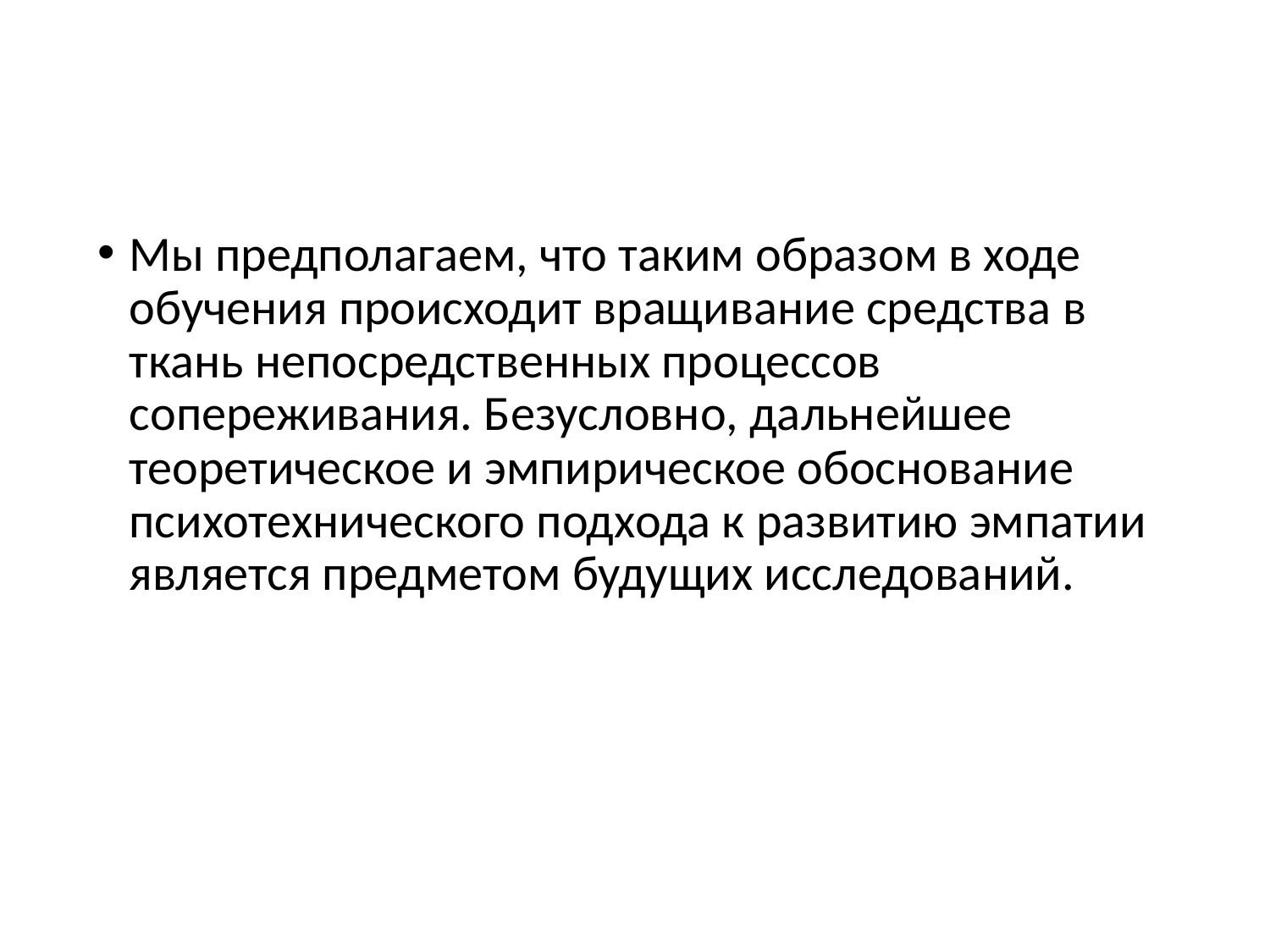

#
Мы предполагаем, что таким образом в ходе обучения происходит вращивание средства в ткань непосредственных процессов сопереживания. Безусловно, дальнейшее теоретическое и эмпирическое обоснование психотехнического подхода к развитию эмпатии является предметом будущих исследований.